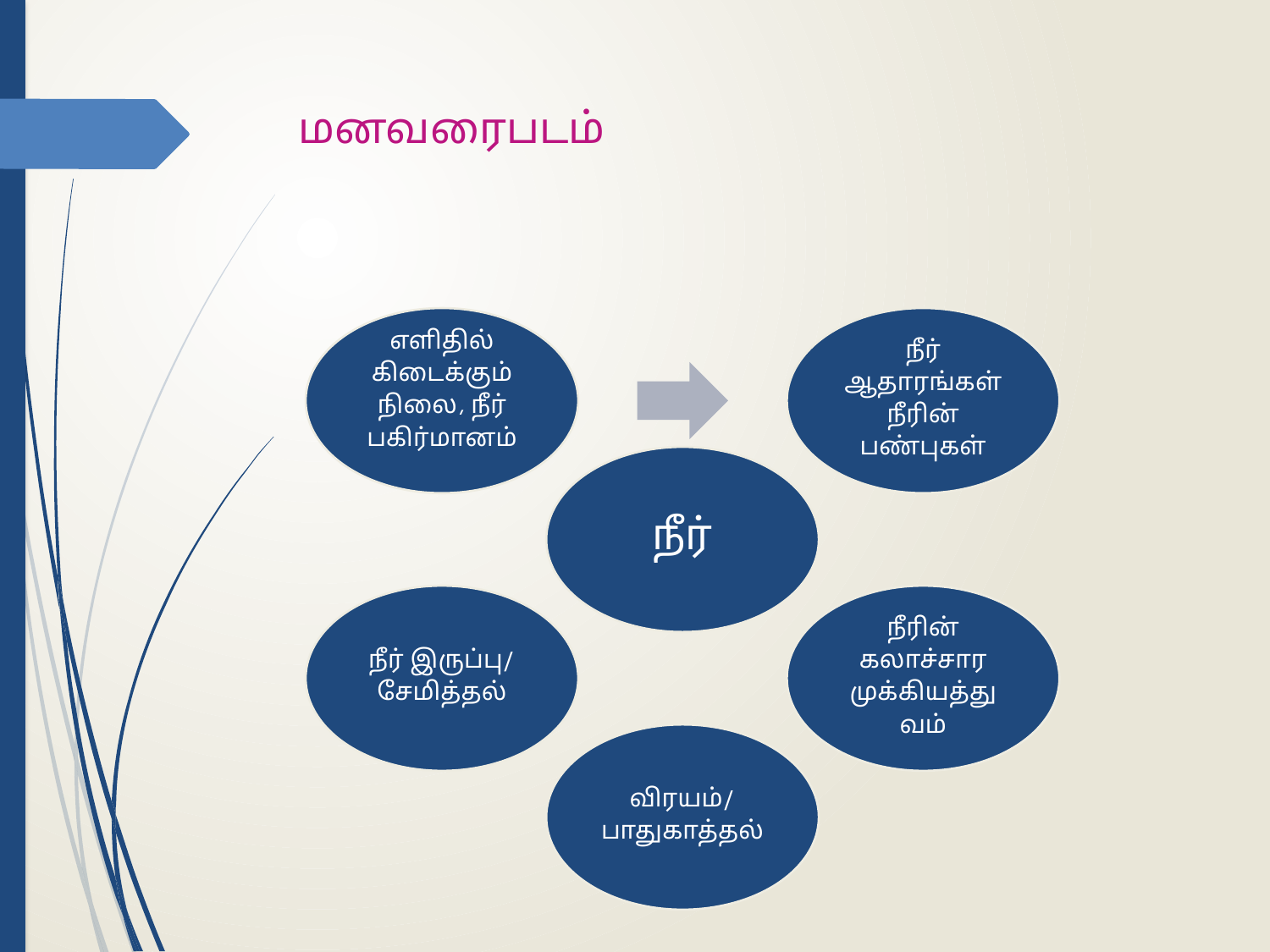

மனவரைபடம்
நீர்
நீர் ஆதாரங்கள் நீரின் பண்புகள்
நீரின் கலாச்சார முக்கியத்துவம்
விரயம்/ பாதுகாத்தல்
நீர் இருப்பு/ சேமித்தல்
எளிதில் கிடைக்கும் நிலை, நீர் பகிர்மானம்